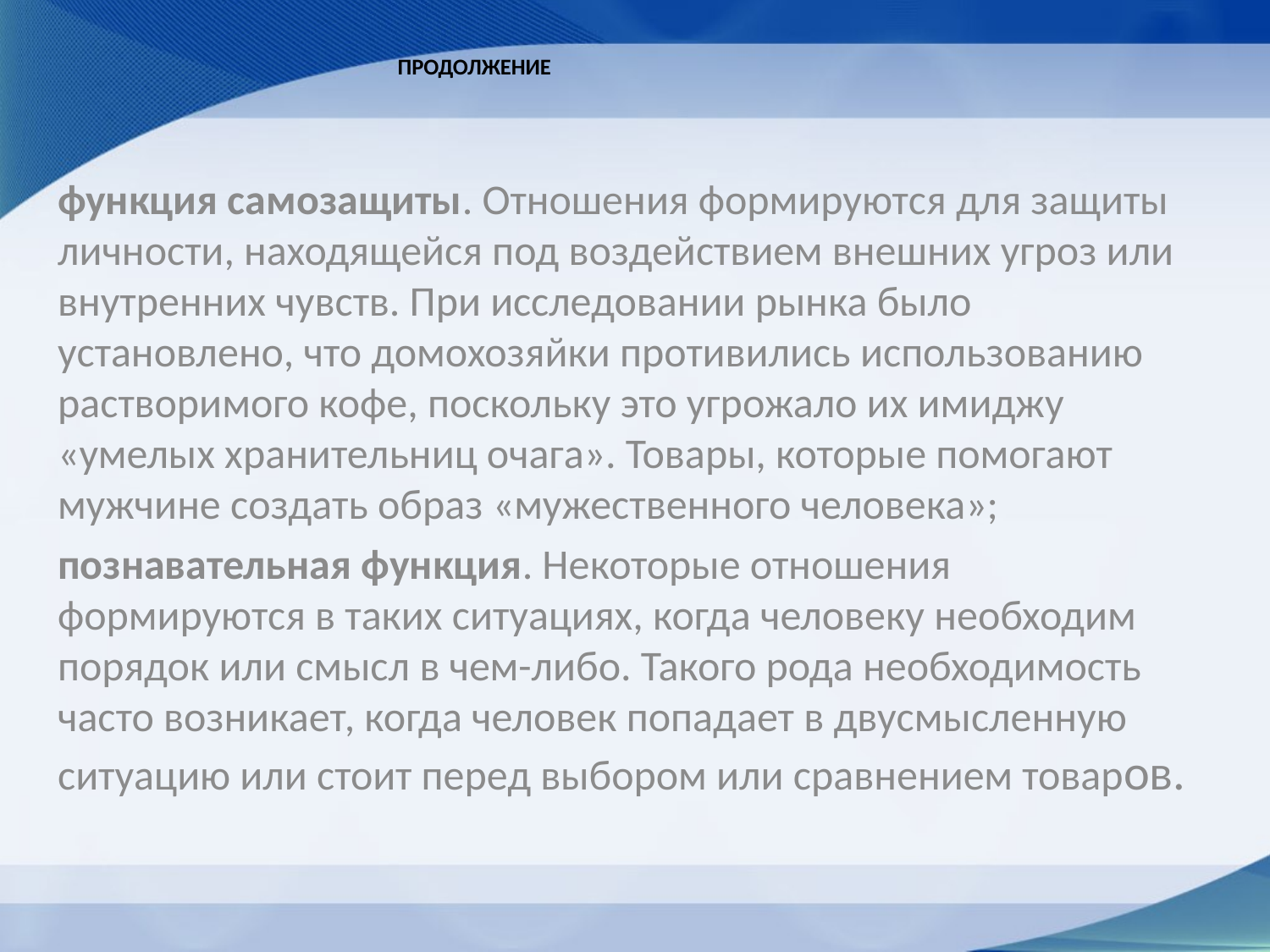

# продолжение
функция самозащиты. Отношения формируются для защиты личности, находящейся под воздействием внешних угроз или внутренних чувств. При исследовании рынка было установлено, что домохозяйки противились использованию растворимого кофе, поскольку это угрожало их имиджу «умелых хранительниц очага». Товары, которые помогают мужчине создать образ «мужественного человека»;
познавательная функция. Некоторые отношения формируются в таких ситуациях, когда человеку необходим порядок или смысл в чем-либо. Такого рода необходимость часто возникает, когда человек попадает в двусмысленную ситуацию или стоит перед выбором или сравнением товаров.